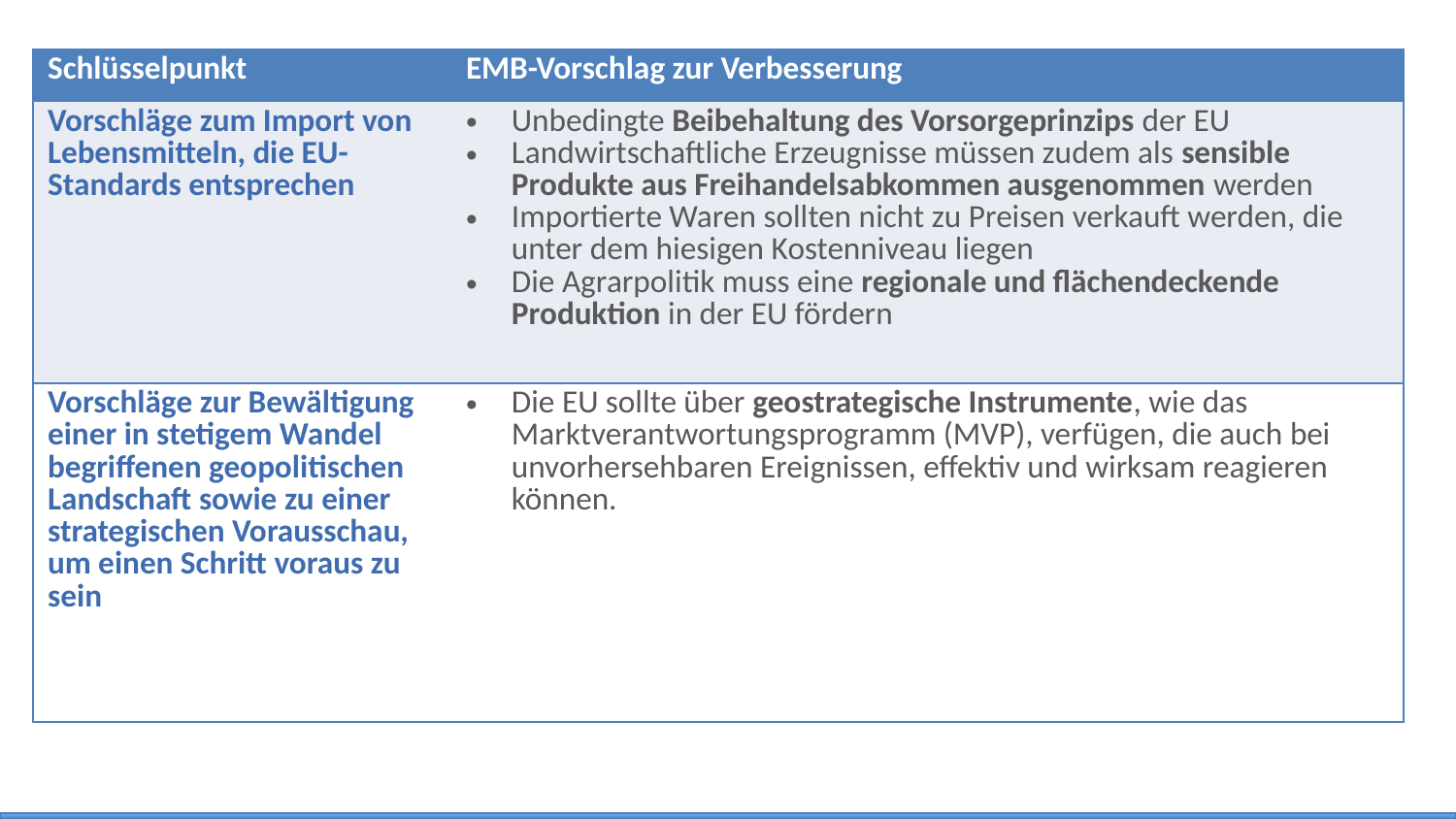

| Schlüsselpunkt | EMB-Vorschlag zur Verbesserung |
| --- | --- |
| Vorschläge zum Import von Lebensmitteln, die EU-Standards entsprechen | Unbedingte Beibehaltung des Vorsorgeprinzips der EU Landwirtschaftliche Erzeugnisse müssen zudem als sensible Produkte aus Freihandelsabkommen ausgenommen werden Importierte Waren sollten nicht zu Preisen verkauft werden, die unter dem hiesigen Kostenniveau liegen Die Agrarpolitik muss eine regionale und flächendeckende Produktion in der EU fördern |
| Vorschläge zur Bewältigung einer in stetigem Wandel begriffenen geopolitischen Landschaft sowie zu einer strategischen Vorausschau, um einen Schritt voraus zu sein | Die EU sollte über geostrategische Instrumente, wie das Marktverantwortungsprogramm (MVP), verfügen, die auch bei unvorhersehbaren Ereignissen, effektiv und wirksam reagieren können. |